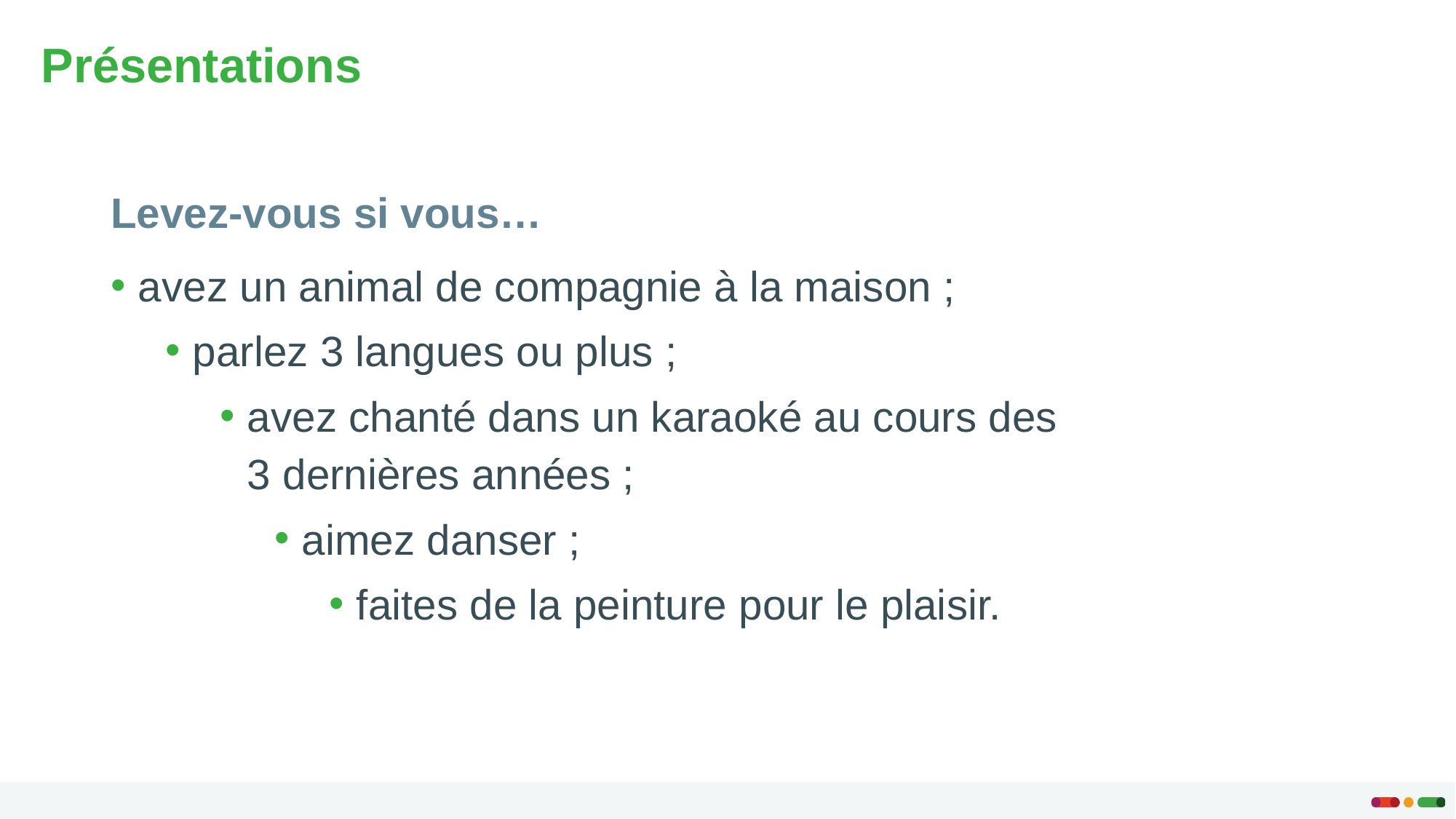

# Présentations
Levez-vous si vous…
avez un animal de compagnie à la maison ;
parlez 3 langues ou plus ;
avez chanté dans un karaoké au cours des 3 dernières années ;
aimez danser ;
faites de la peinture pour le plaisir.